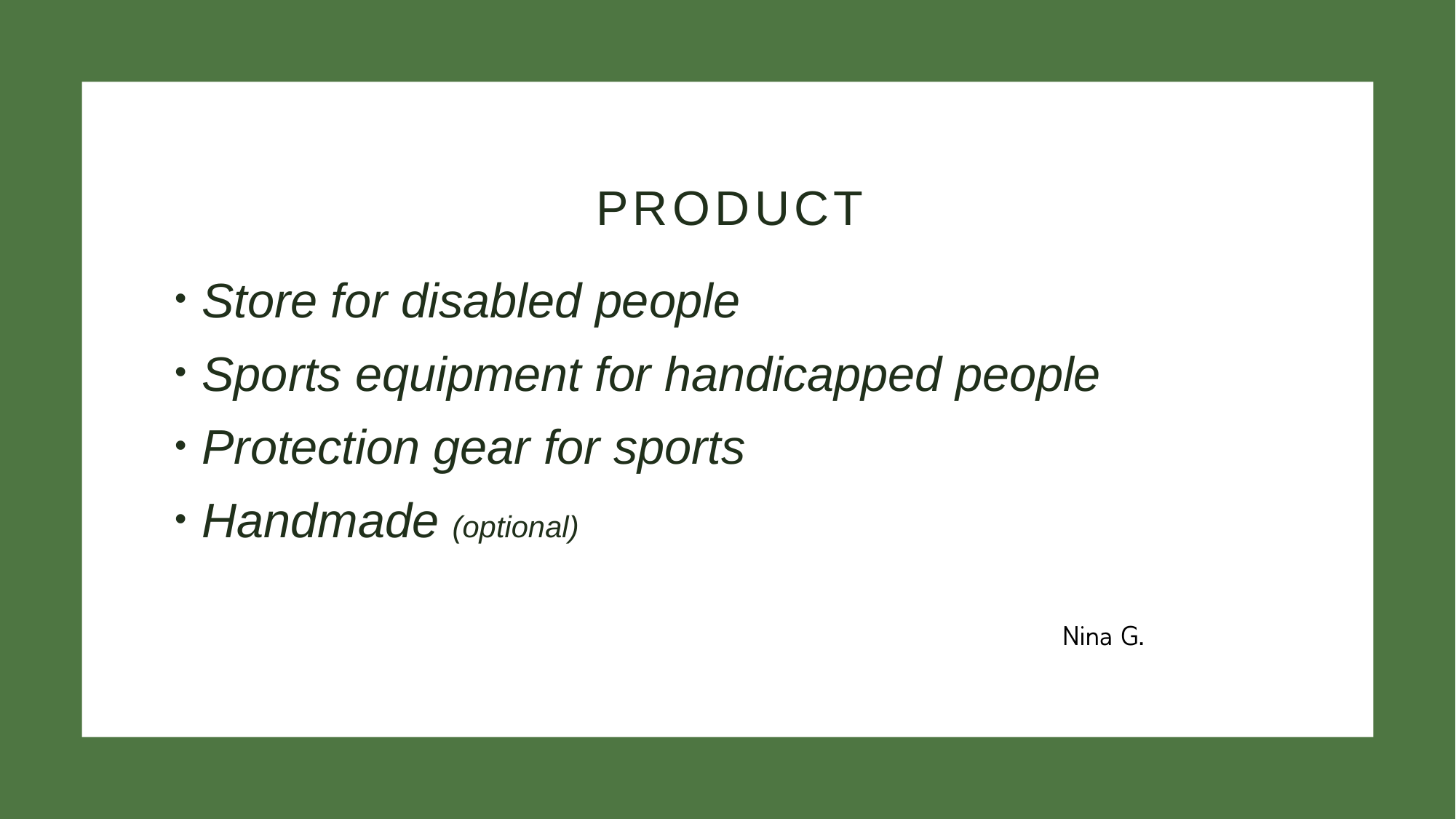

# Product
Store for disabled people
Sports equipment for handicapped people
Protection gear for sports
Handmade (optional)
Nina G.